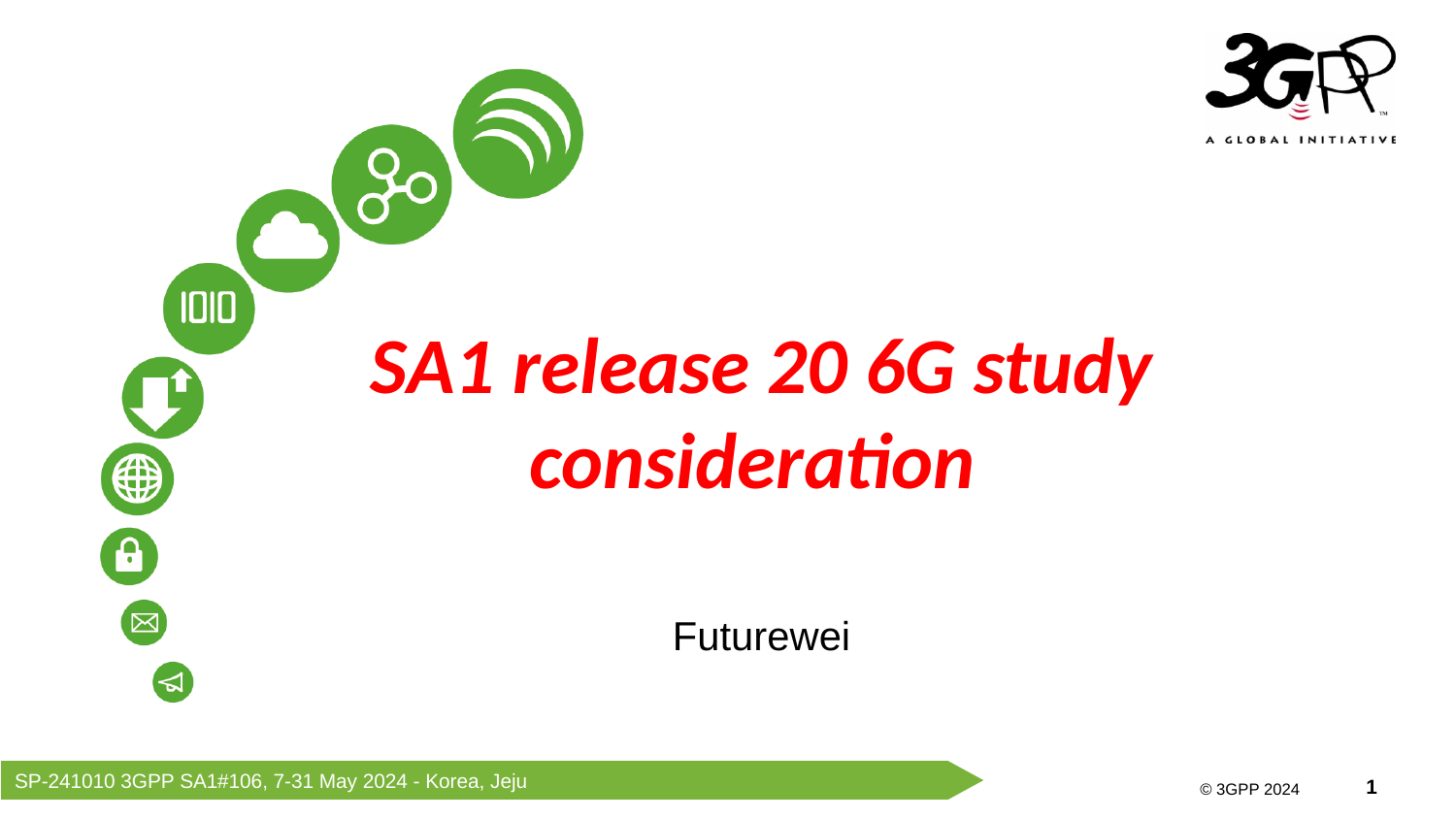

SA1 release 20 6G study consideration
Futurewei

SP-241010 3GPP SA1#106, 7-31 May 2024 - Korea, Jeju

© 3GPP 2024